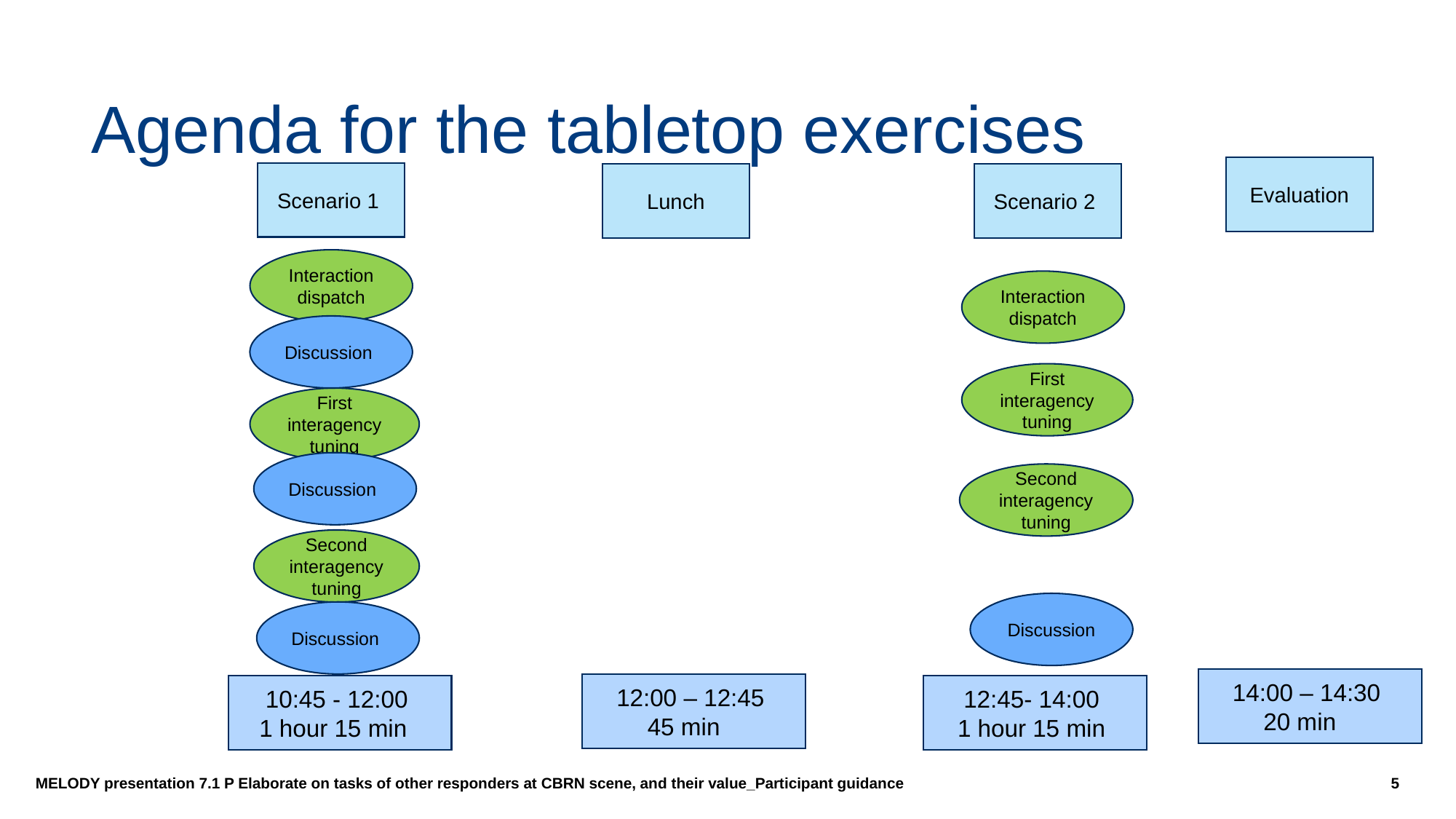

# Agenda for the tabletop exercises
Evaluation
Scenario 1
Lunch
Scenario 2
Interaction dispatch
Interaction dispatch
Discussion
First interagency tuning
First interagency tuning
Discussion
Second interagency tuning
Second interagency tuning
Discussion
Discussion
14:00 – 14:30
20 min
12:00 – 12:45
45 min
12:45- 14:00
1 hour 15 min
10:45 - 12:00
1 hour 15 min
MELODY presentation 7.1 P Elaborate on tasks of other responders at CBRN scene, and their value_Participant guidance
5